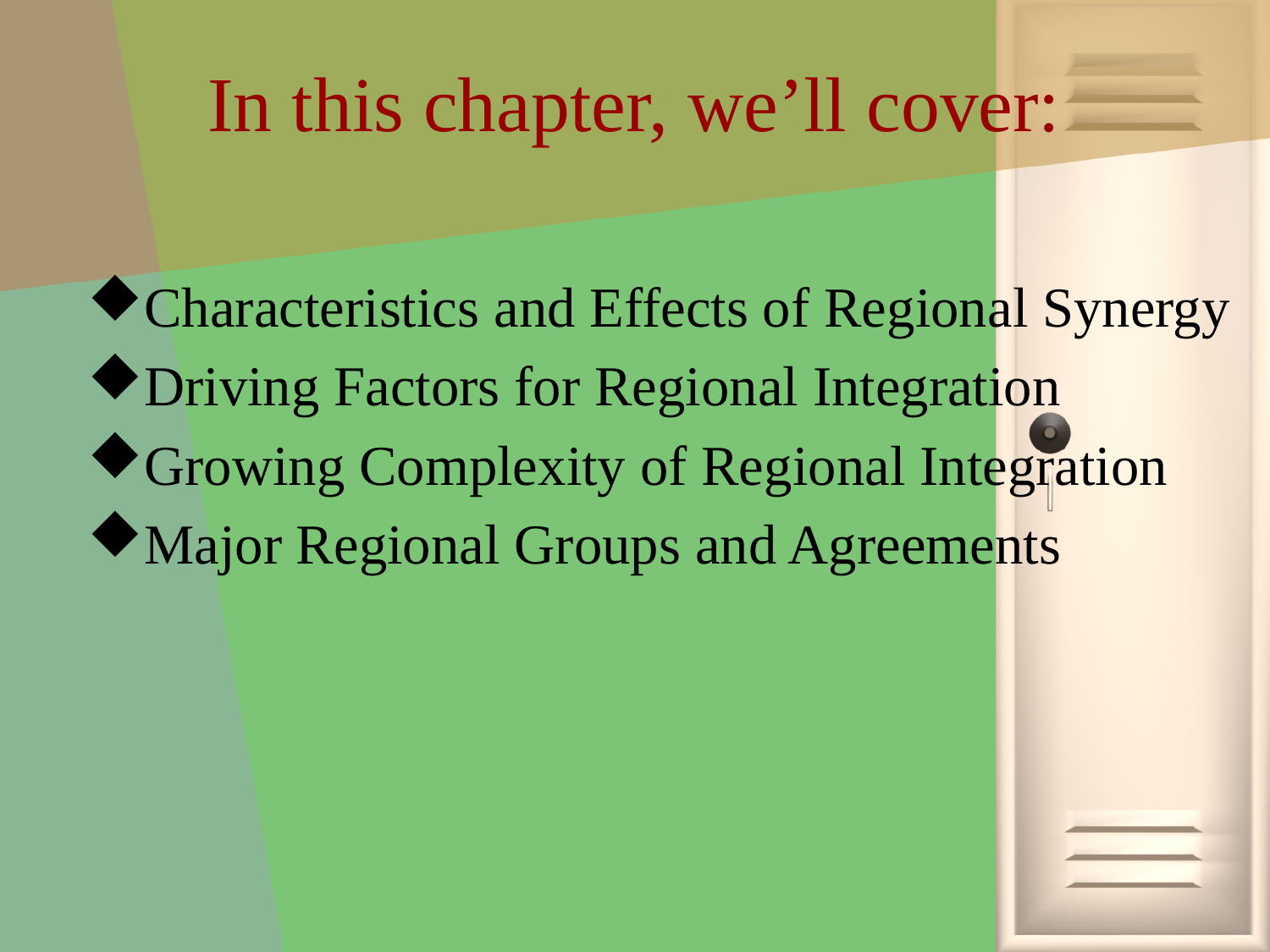

# In this chapter, we’ll cover:
Characteristics and Effects of Regional Synergy
Driving Factors for Regional Integration
Growing Complexity of Regional Integration
Major Regional Groups and Agreements